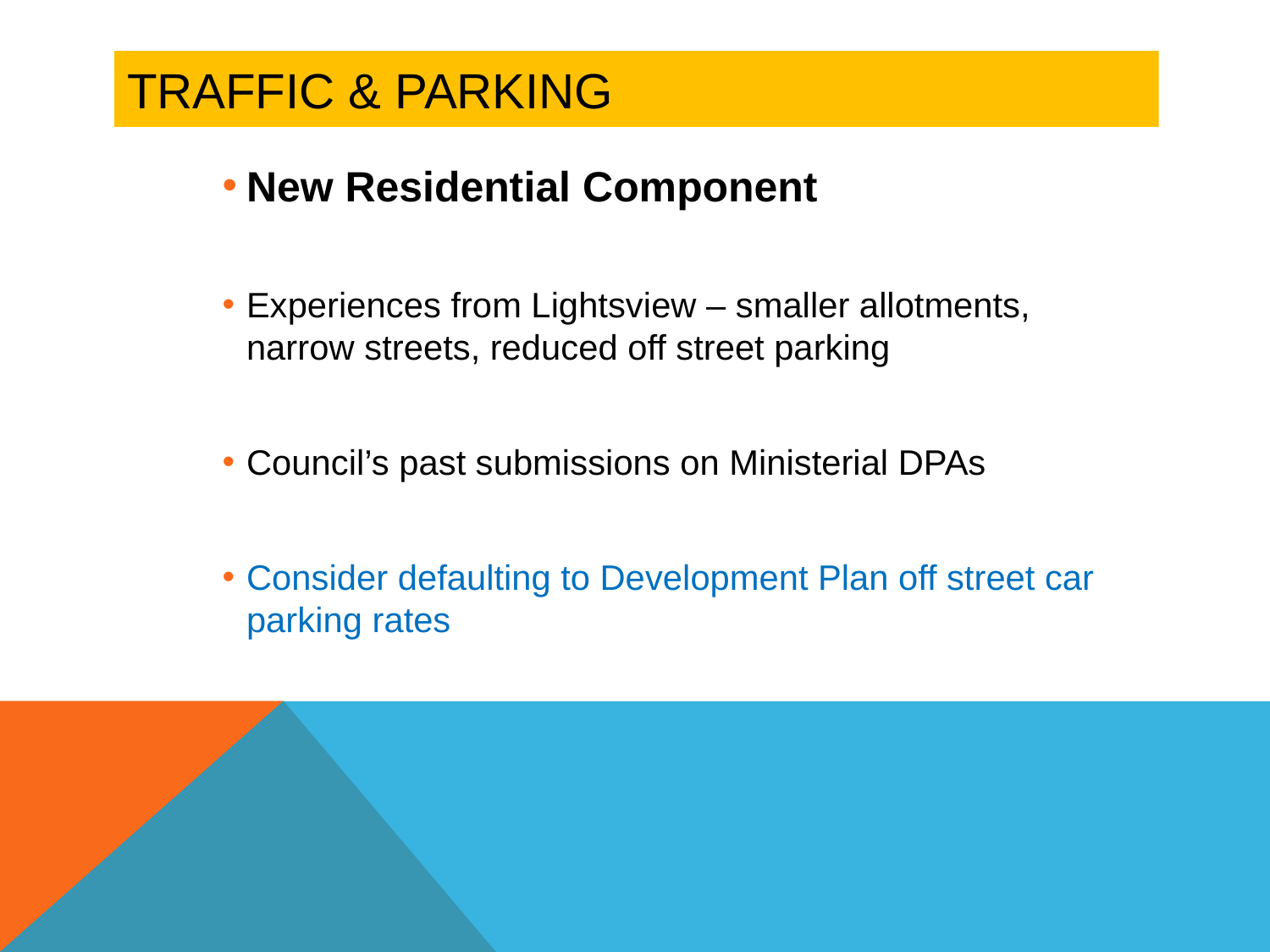

# Traffic & parking
New Residential Component

Experiences from Lightsview – smaller allotments, narrow streets, reduced off street parking

Council’s past submissions on Ministerial DPAs

Consider defaulting to Development Plan off street car parking rates